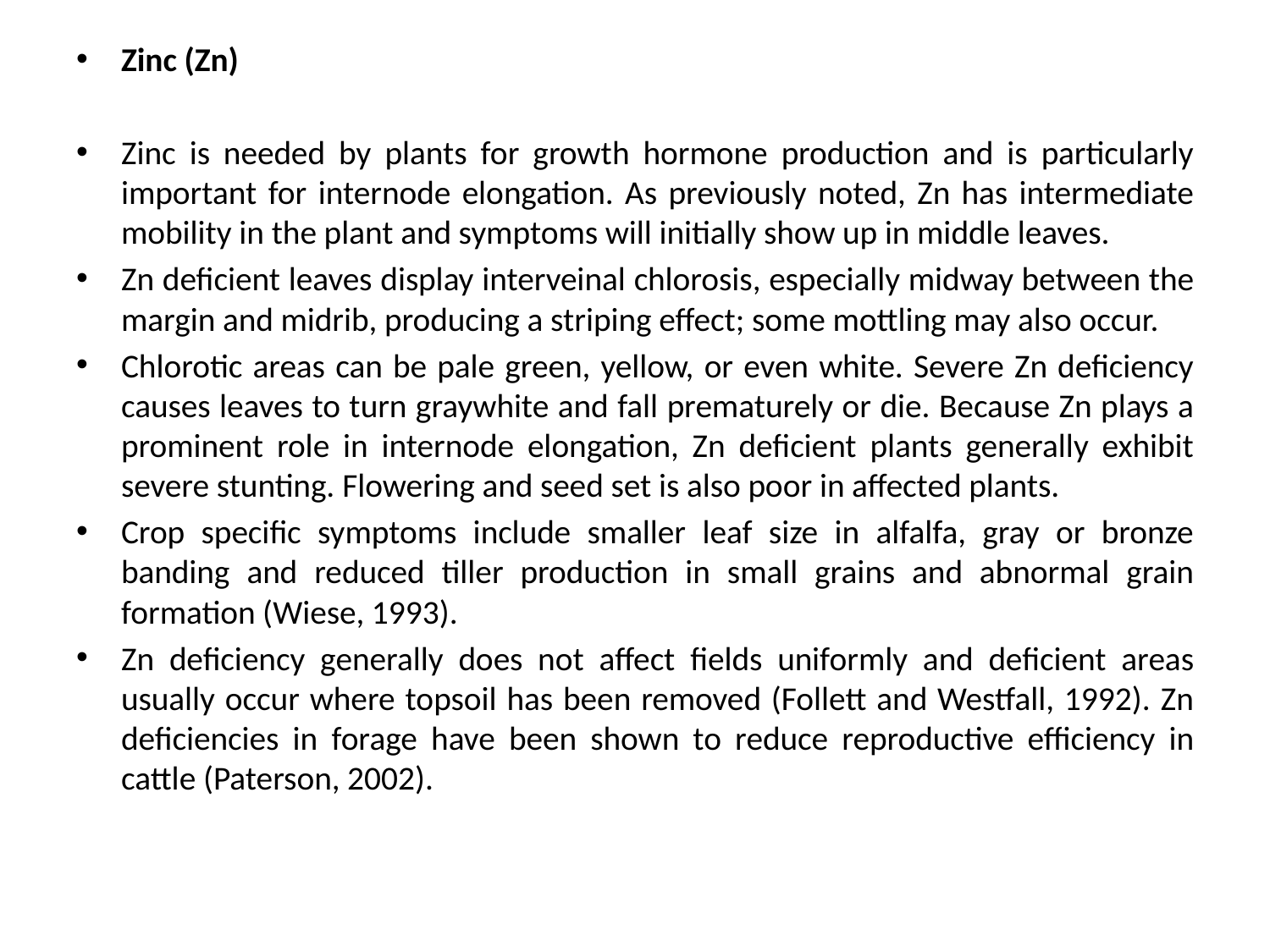

Zinc (Zn)

Zinc is needed by plants for growth hormone production and is particularly important for internode elongation. As previously noted, Zn has intermediate mobility in the plant and symptoms will initially show up in middle leaves.
Zn deficient leaves display interveinal chlorosis, especially midway between the margin and midrib, producing a striping effect; some mottling may also occur.
Chlorotic areas can be pale green, yellow, or even white. Severe Zn deficiency causes leaves to turn graywhite and fall prematurely or die. Because Zn plays a prominent role in internode elongation, Zn deficient plants generally exhibit severe stunting. Flowering and seed set is also poor in affected plants.
Crop specific symptoms include smaller leaf size in alfalfa, gray or bronze banding and reduced tiller production in small grains and abnormal grain formation (Wiese, 1993).
Zn deficiency generally does not affect fields uniformly and deficient areas usually occur where topsoil has been removed (Follett and Westfall, 1992). Zn deficiencies in forage have been shown to reduce reproductive efficiency in cattle (Paterson, 2002).